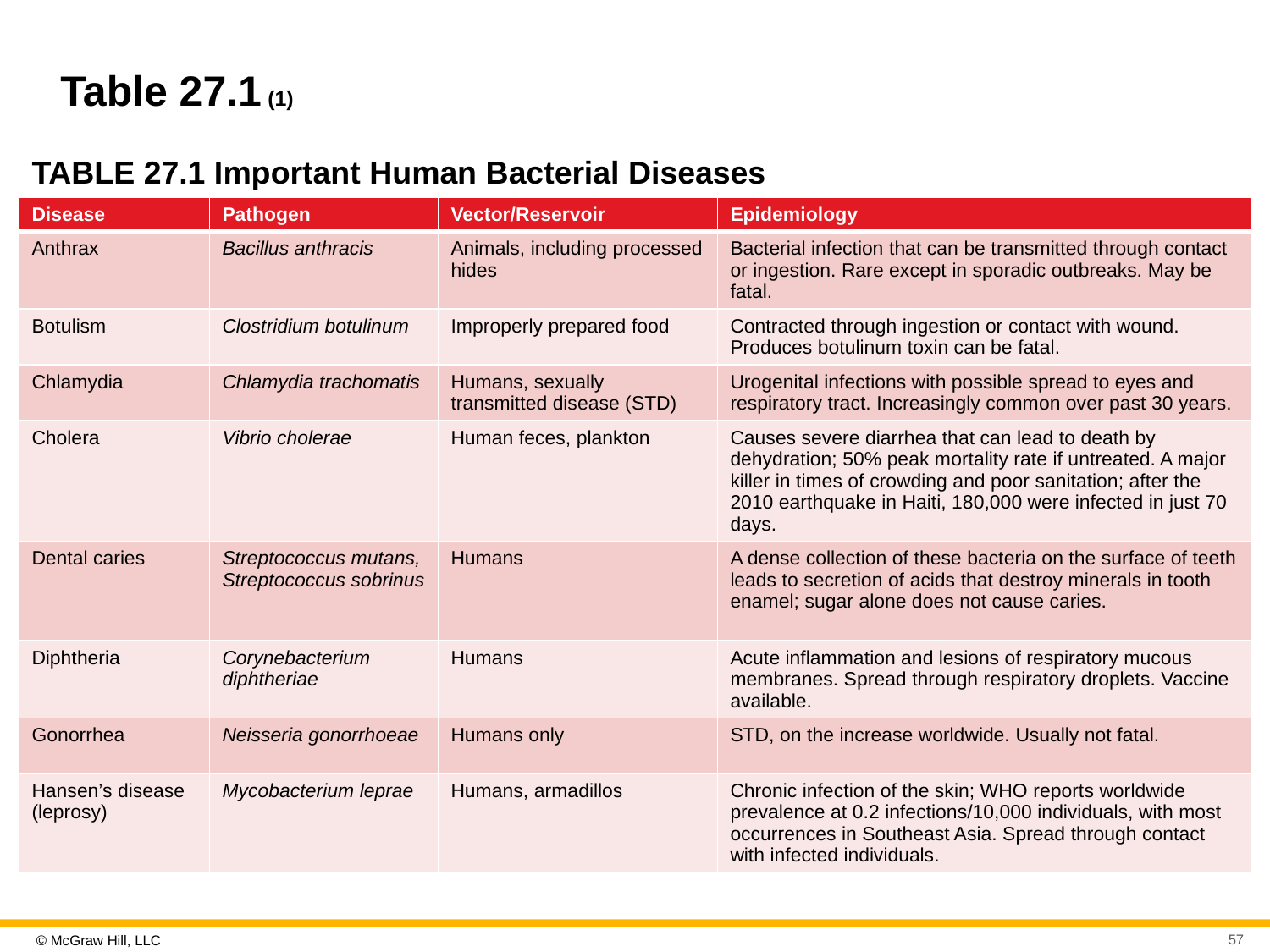

# Table 27.1 (1)
TABLE 27.1 Important Human Bacterial Diseases
| Disease | Pathogen | Vector/Reservoir | Epidemiology |
| --- | --- | --- | --- |
| Anthrax | Bacillus anthracis | Animals, including processed hides | Bacterial infection that can be transmitted through contact or ingestion. Rare except in sporadic outbreaks. May be fatal. |
| Botulism | Clostridium botulinum | Improperly prepared food | Contracted through ingestion or contact with wound. Produces botulinum toxin can be fatal. |
| Chlamydia | Chlamydia trachomatis | Humans, sexually transmitted disease (STD) | Urogenital infections with possible spread to eyes and respiratory tract. Increasingly common over past 30 years. |
| Cholera | Vibrio cholerae | Human feces, plankton | Causes severe diarrhea that can lead to death by dehydration; 50% peak mortality rate if untreated. A major killer in times of crowding and poor sanitation; after the 2010 earthquake in Haiti, 180,000 were infected in just 70 days. |
| Dental caries | Streptococcus mutans, Streptococcus sobrinus | Humans | A dense collection of these bacteria on the surface of teeth leads to secretion of acids that destroy minerals in tooth enamel; sugar alone does not cause caries. |
| Diphtheria | Corynebacterium diphtheriae | Humans | Acute inflammation and lesions of respiratory mucous membranes. Spread through respiratory droplets. Vaccine available. |
| Gonorrhea | Neisseria gonorrhoeae | Humans only | STD, on the increase worldwide. Usually not fatal. |
| Hansen’s disease (leprosy) | Mycobacterium leprae | Humans, armadillos | Chronic infection of the skin; WHO reports worldwide prevalence at 0.2 infections/10,000 individuals, with most occurrences in Southeast Asia. Spread through contact with infected individuals. |
57